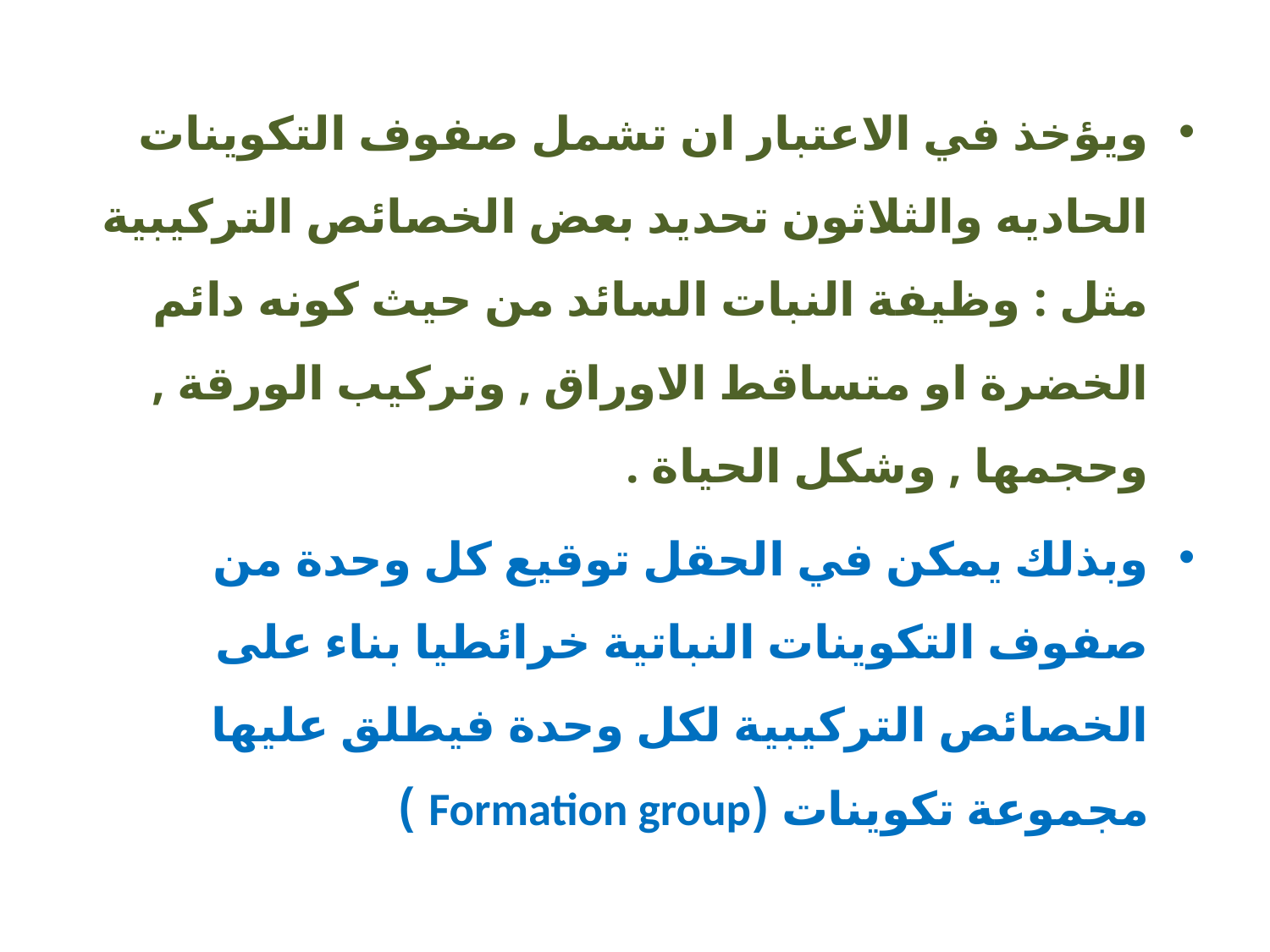

ويؤخذ في الاعتبار ان تشمل صفوف التكوينات الحاديه والثلاثون تحديد بعض الخصائص التركيبية مثل : وظيفة النبات السائد من حيث كونه دائم الخضرة او متساقط الاوراق , وتركيب الورقة , وحجمها , وشكل الحياة .
وبذلك يمكن في الحقل توقيع كل وحدة من صفوف التكوينات النباتية خرائطيا بناء على الخصائص التركيبية لكل وحدة فيطلق عليها مجموعة تكوينات (Formation group )